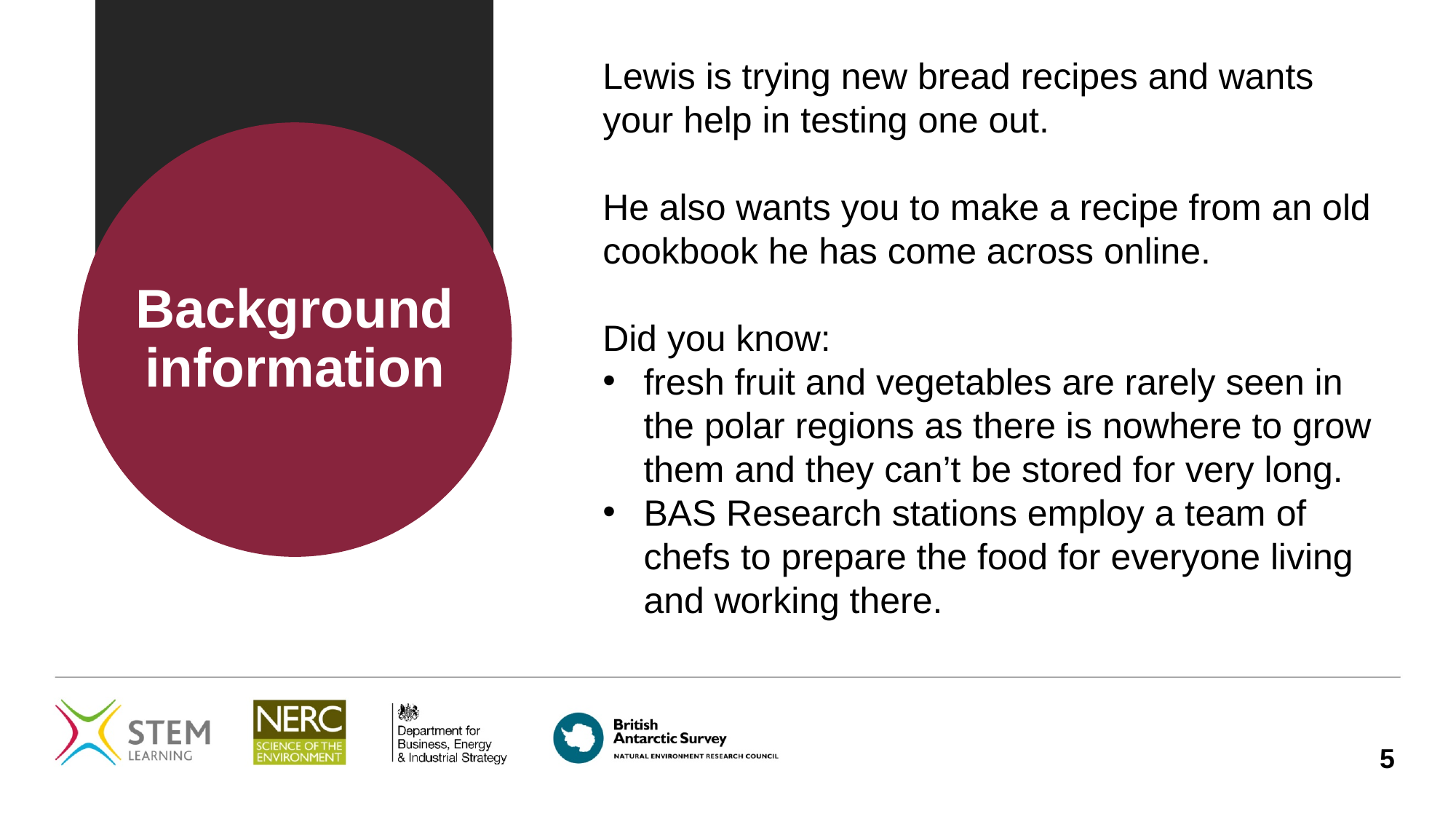

Lewis is trying new bread recipes and wants your help in testing one out.

He also wants you to make a recipe from an old cookbook he has come across online.
Did you know:
fresh fruit and vegetables are rarely seen in the polar regions as there is nowhere to grow them and they can’t be stored for very long.
BAS Research stations employ a team of chefs to prepare the food for everyone living and working there.

# Background information
5